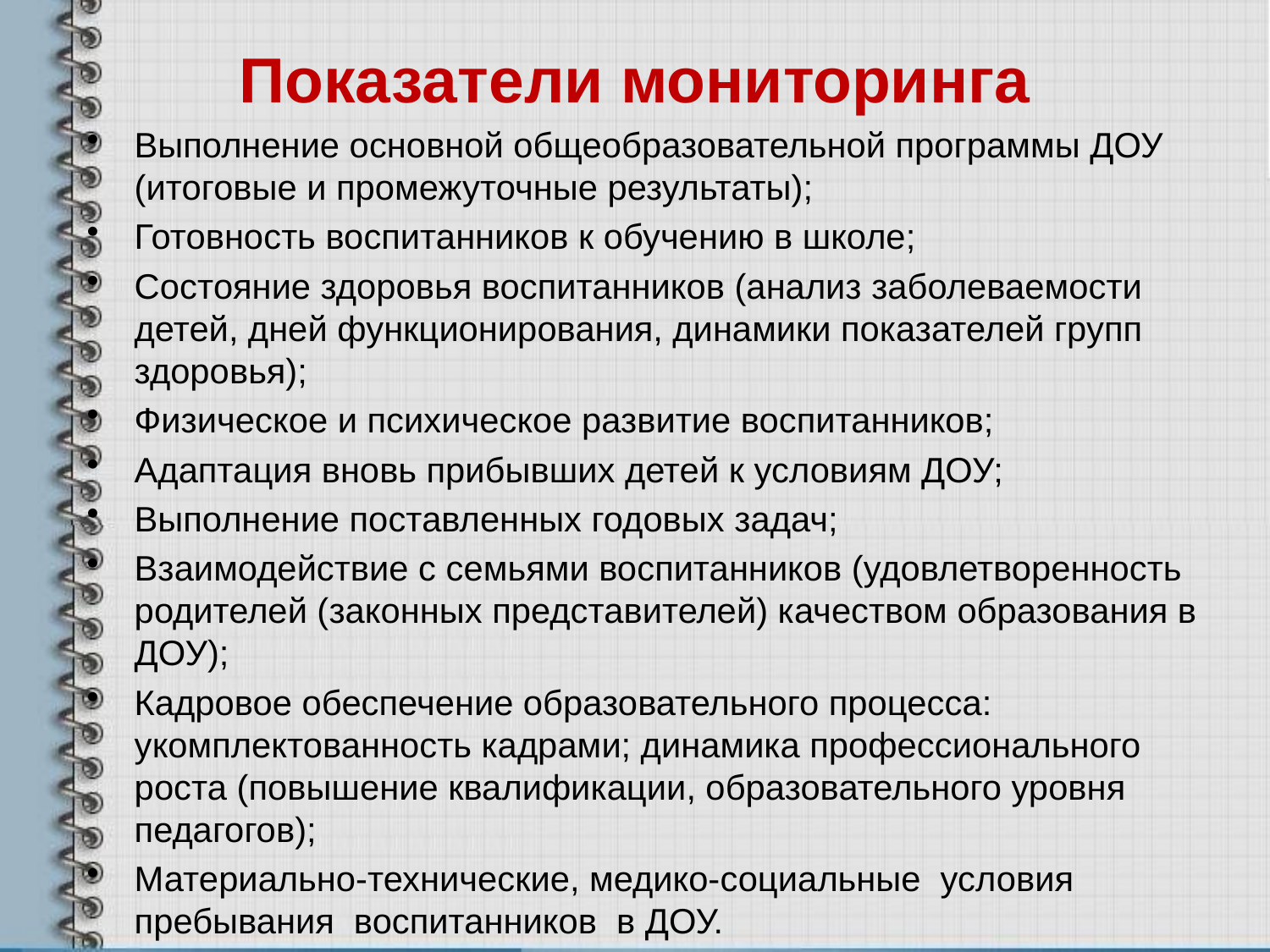

# Показатели мониторинга
Выполнение основной общеобразовательной программы ДОУ (итоговые и промежуточные результаты);
Готовность воспитанников к обучению в школе;
Состояние здоровья воспитанников (анализ заболеваемости детей, дней функционирования, динамики показателей групп здоровья);
Физическое и психическое развитие воспитанников;
Адаптация вновь прибывших детей к условиям ДОУ;
Выполнение поставленных годовых задач;
Взаимодействие с семьями воспитанников (удовлетворенность родителей (законных представителей) качеством образования в ДОУ);
Кадровое обеспечение образовательного процесса: укомплектованность кадрами; динамика профессионального роста (повышение квалификации, образовательного уровня педагогов);
Материально-технические, медико-социальные  условия  пребывания  воспитанников  в ДОУ.